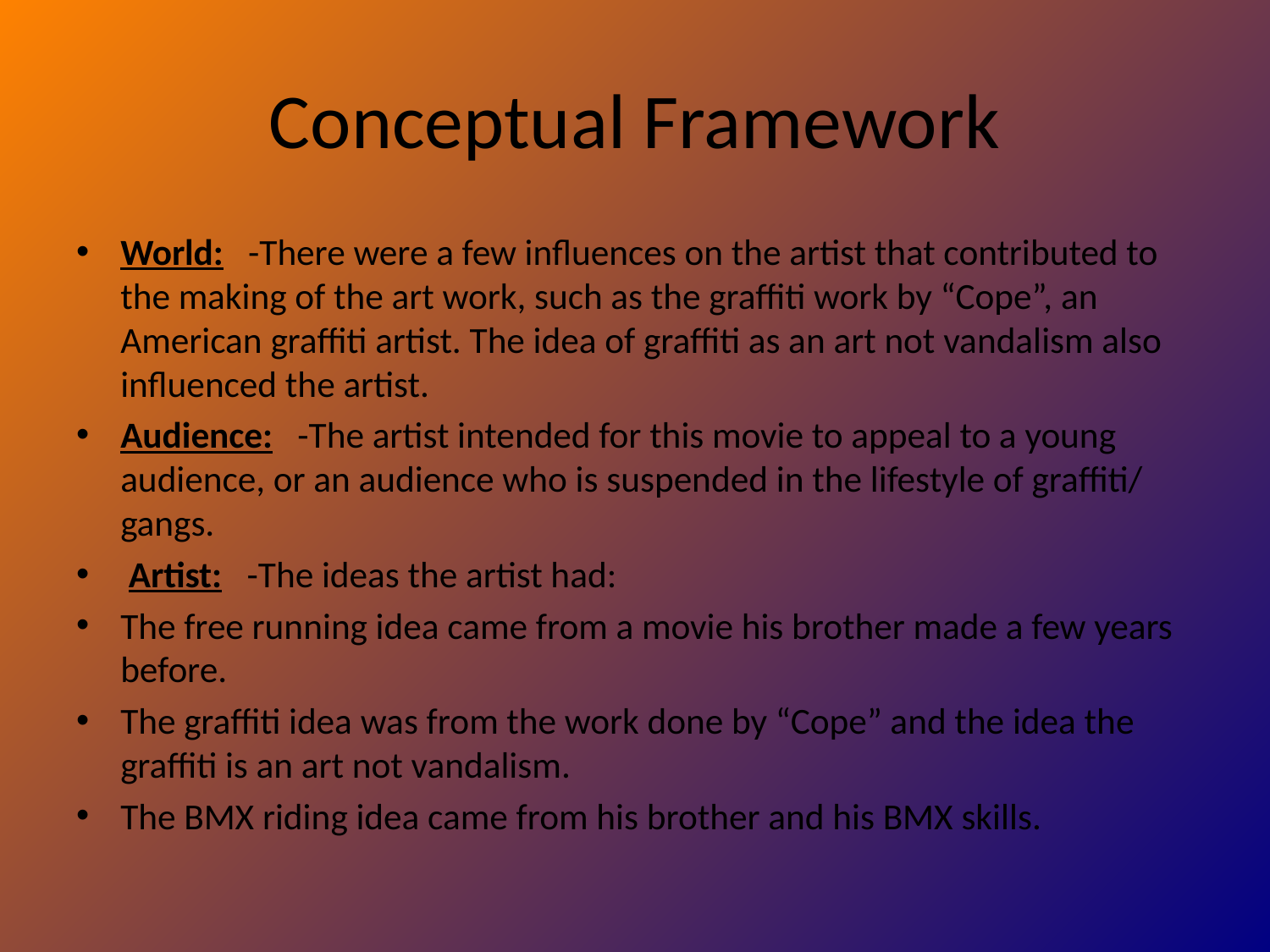

# Conceptual Framework
World:   -There were a few influences on the artist that contributed to the making of the art work, such as the graffiti work by “Cope”, an American graffiti artist. The idea of graffiti as an art not vandalism also influenced the artist.
Audience:   -The artist intended for this movie to appeal to a young audience, or an audience who is suspended in the lifestyle of graffiti/ gangs.
 Artist:   -The ideas the artist had:
The free running idea came from a movie his brother made a few years before.
The graffiti idea was from the work done by “Cope” and the idea the graffiti is an art not vandalism.
The BMX riding idea came from his brother and his BMX skills.